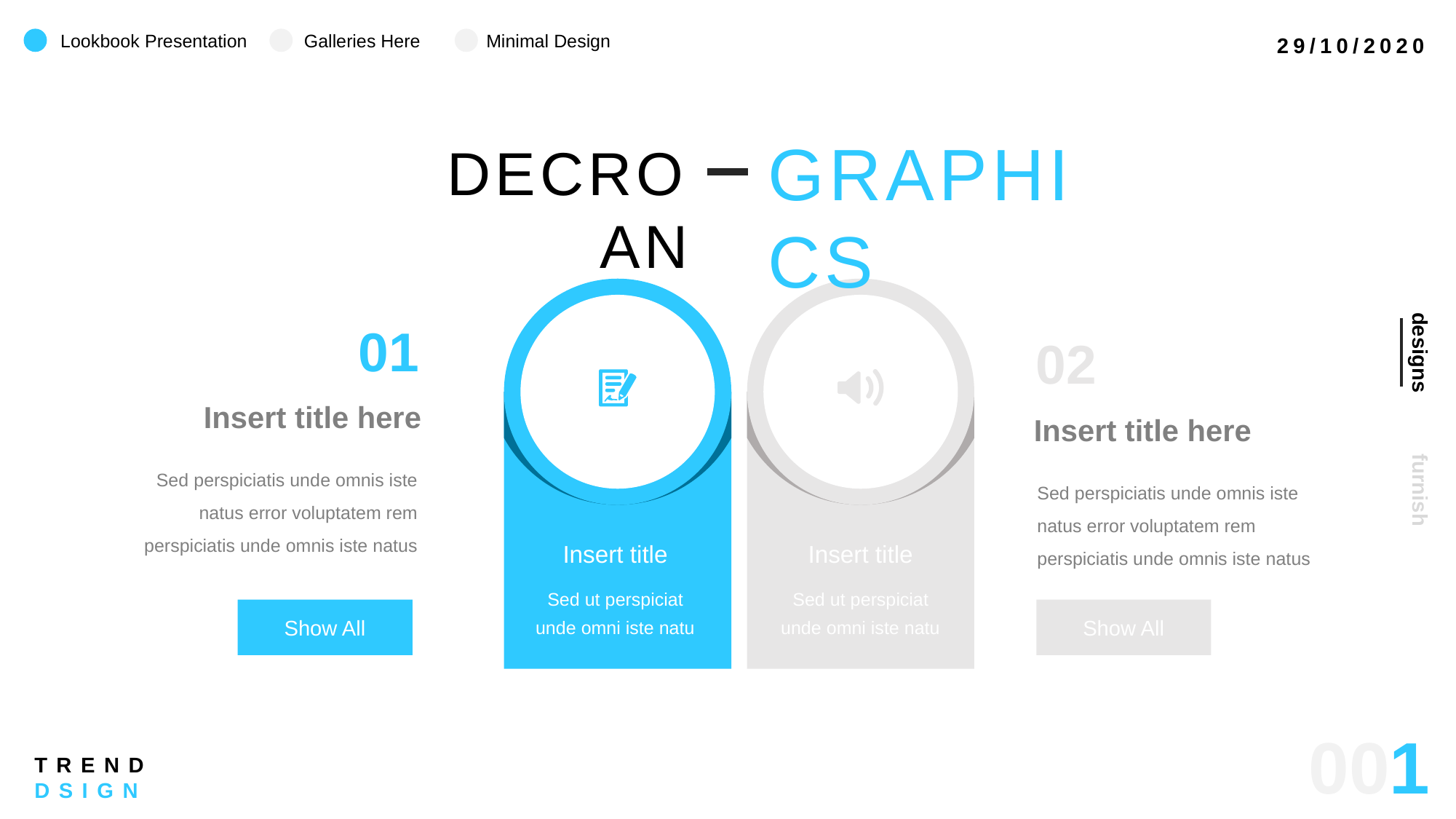

29/10/2020

Lookbook Presentation
Galleries Here
Minimal Design
GRAPHICS
DECROAN

01
02
designs

Insert title here
Insert title here
Sed perspiciatis unde omnis iste natus error voluptatem rem perspiciatis unde omnis iste natus
Sed perspiciatis unde omnis iste natus error voluptatem rem perspiciatis unde omnis iste natus
furnish
Insert title
Insert title
Sed ut perspiciat unde omni iste natu
Sed ut perspiciat unde omni iste natu
Show All
Show All
001
TRENDDSIGN